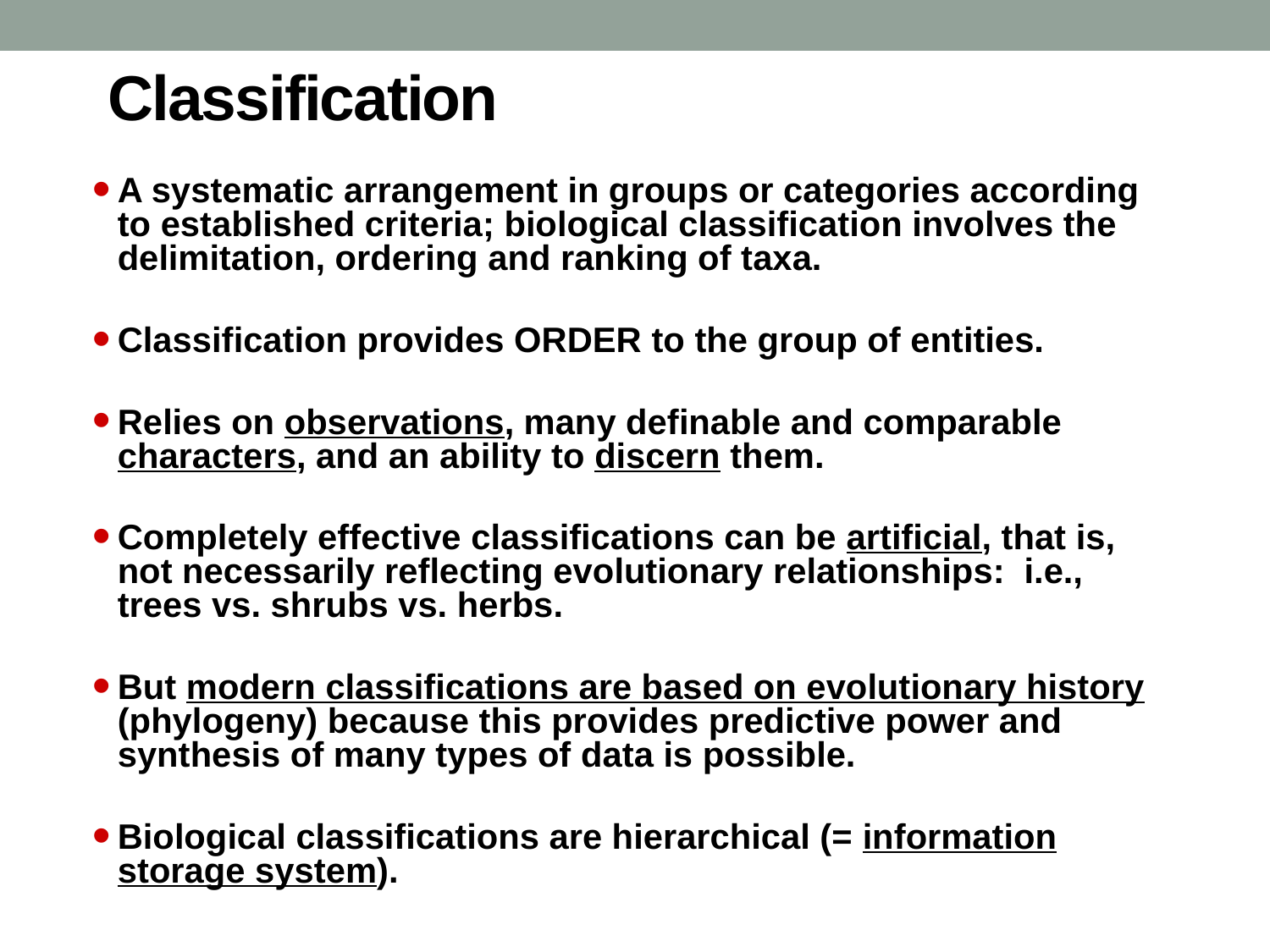

# Classification
A systematic arrangement in groups or categories according to established criteria; biological classification involves the delimitation, ordering and ranking of taxa.

Classification provides ORDER to the group of entities.

Relies on observations, many definable and comparable characters, and an ability to discern them.

Completely effective classifications can be artificial, that is, not necessarily reflecting evolutionary relationships:  i.e.,  trees vs. shrubs vs. herbs.

But modern classifications are based on evolutionary history (phylogeny) because this provides predictive power and synthesis of many types of data is possible.

Biological classifications are hierarchical (= information storage system).